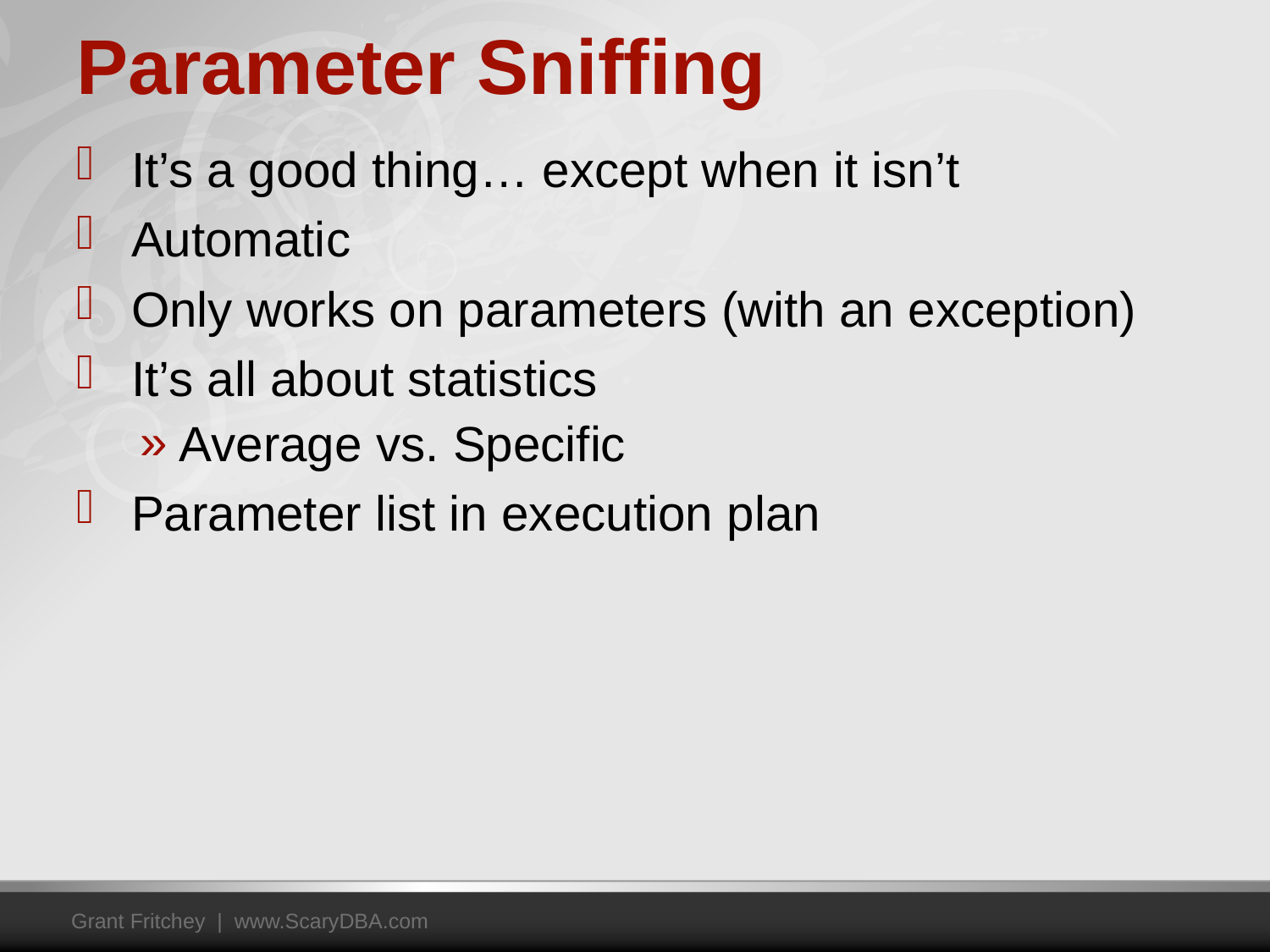

# Parameter Sniffing
It’s a good thing… except when it isn’t
Automatic
Only works on parameters (with an exception)
It’s all about statistics
Average vs. Specific
Parameter list in execution plan